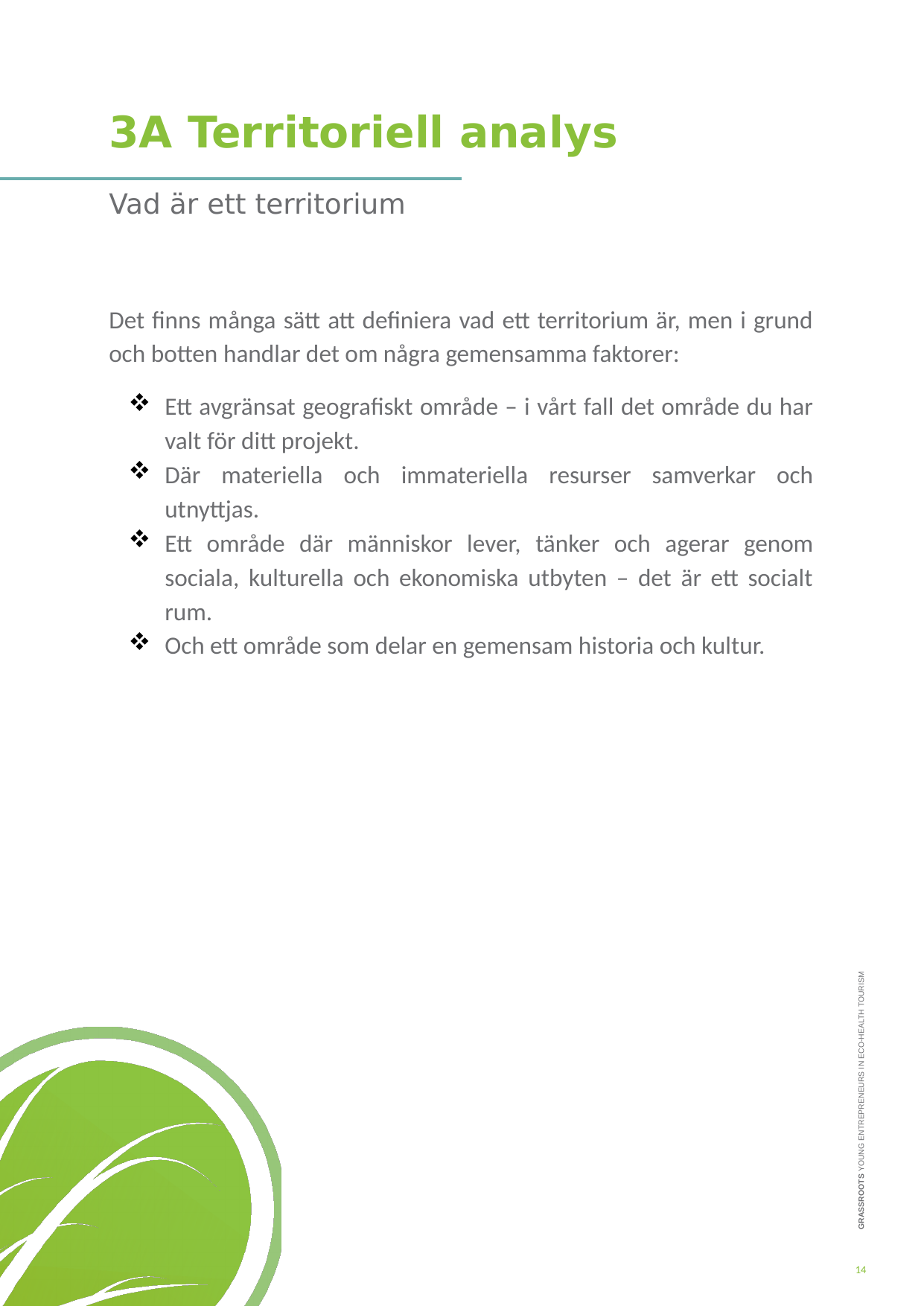

3A Territoriell analys
Vad är ett territorium
Det finns många sätt att definiera vad ett territorium är, men i grund och botten handlar det om några gemensamma faktorer:
Ett avgränsat geografiskt område – i vårt fall det område du har valt för ditt projekt.
Där materiella och immateriella resurser samverkar och utnyttjas.
Ett område där människor lever, tänker och agerar genom sociala, kulturella och ekonomiska utbyten – det är ett socialt rum.
Och ett område som delar en gemensam historia och kultur.

14